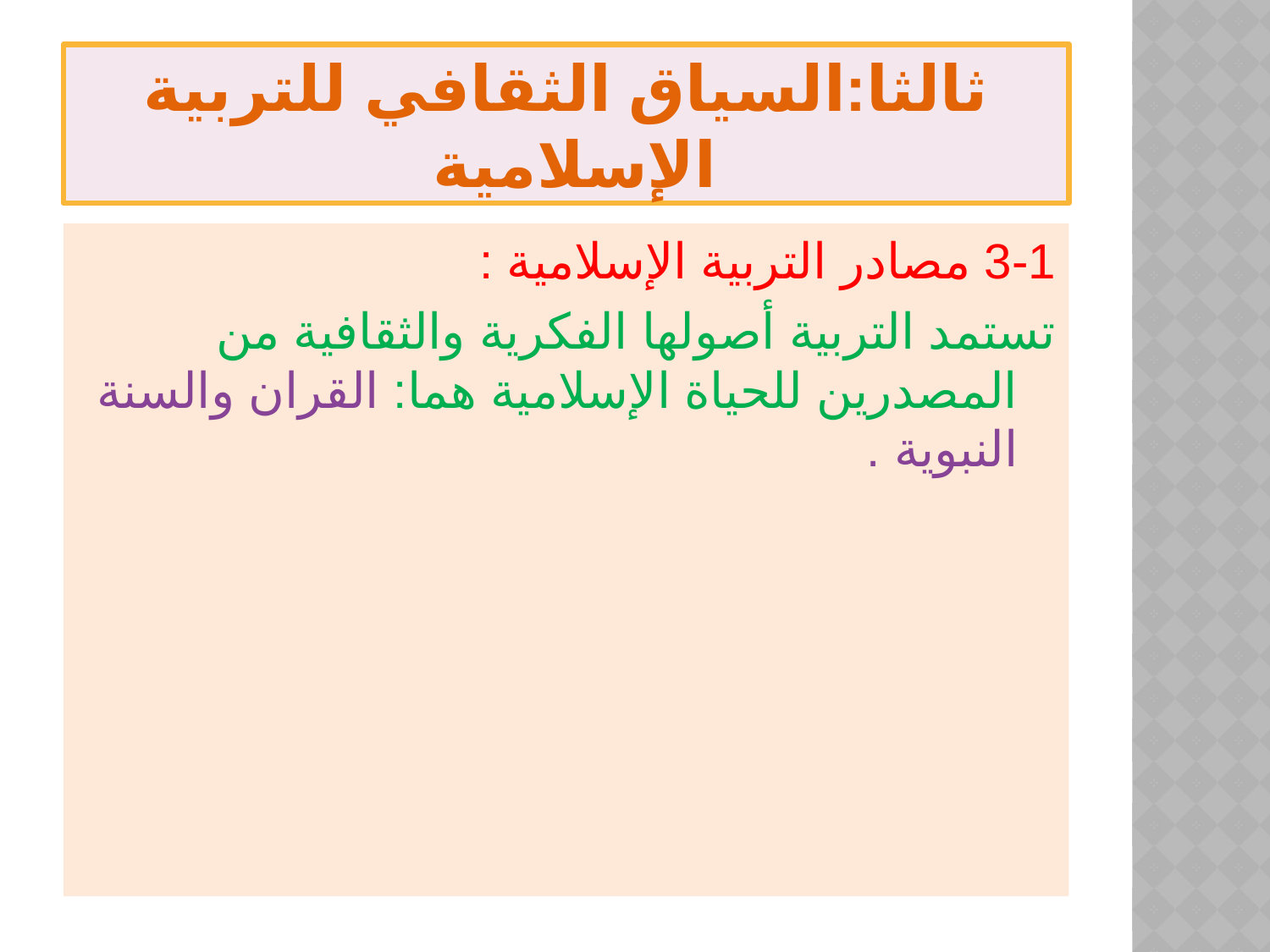

# ثالثا:السياق الثقافي للتربية الإسلامية
3-1 مصادر التربية الإسلامية :
تستمد التربية أصولها الفكرية والثقافية من المصدرين للحياة الإسلامية هما: القران والسنة النبوية .